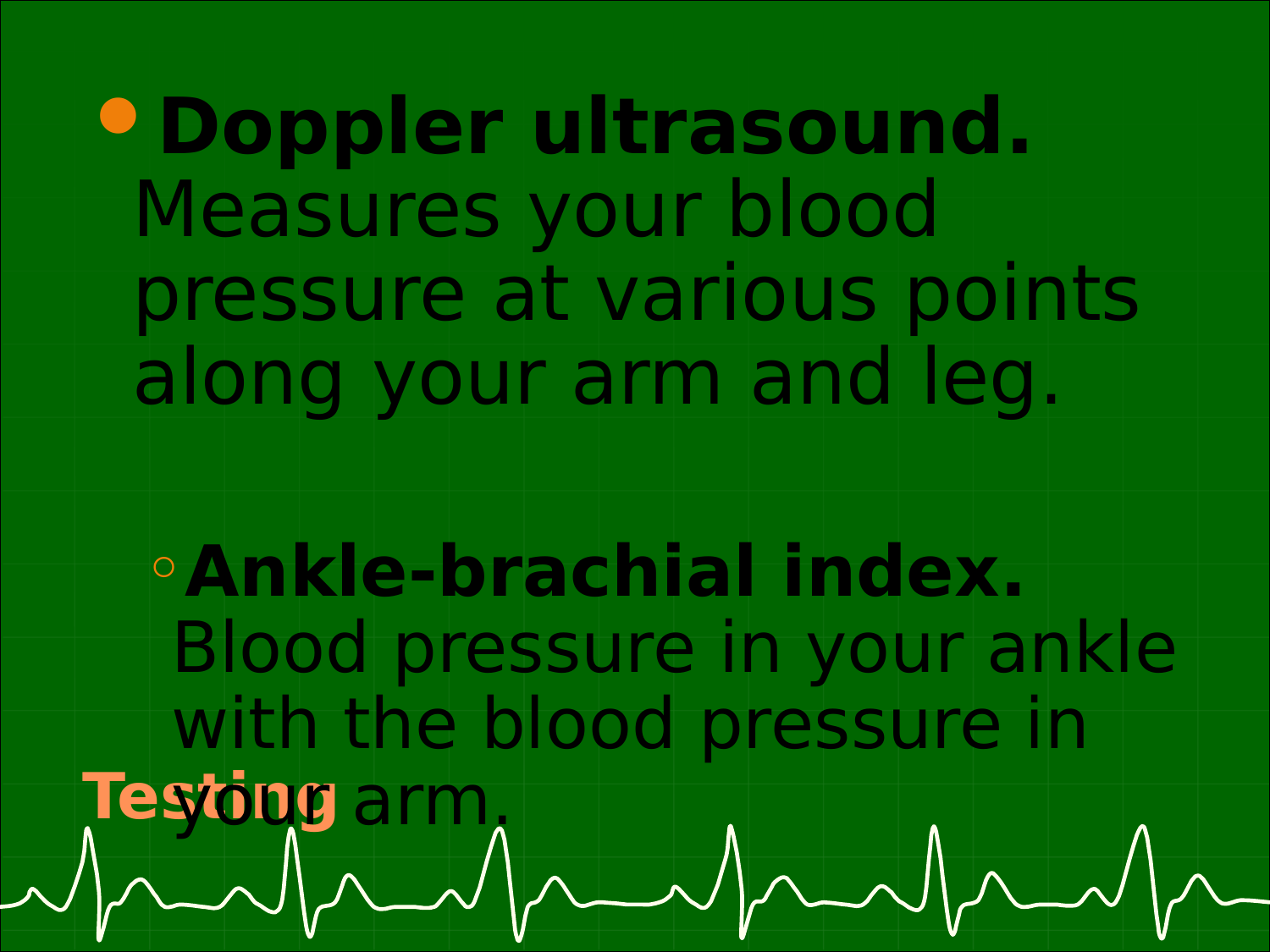

Doppler ultrasound. Measures your blood pressure at various points along your arm and leg.

Ankle-brachial index. Blood pressure in your ankle with the blood pressure in your arm.

# Testing